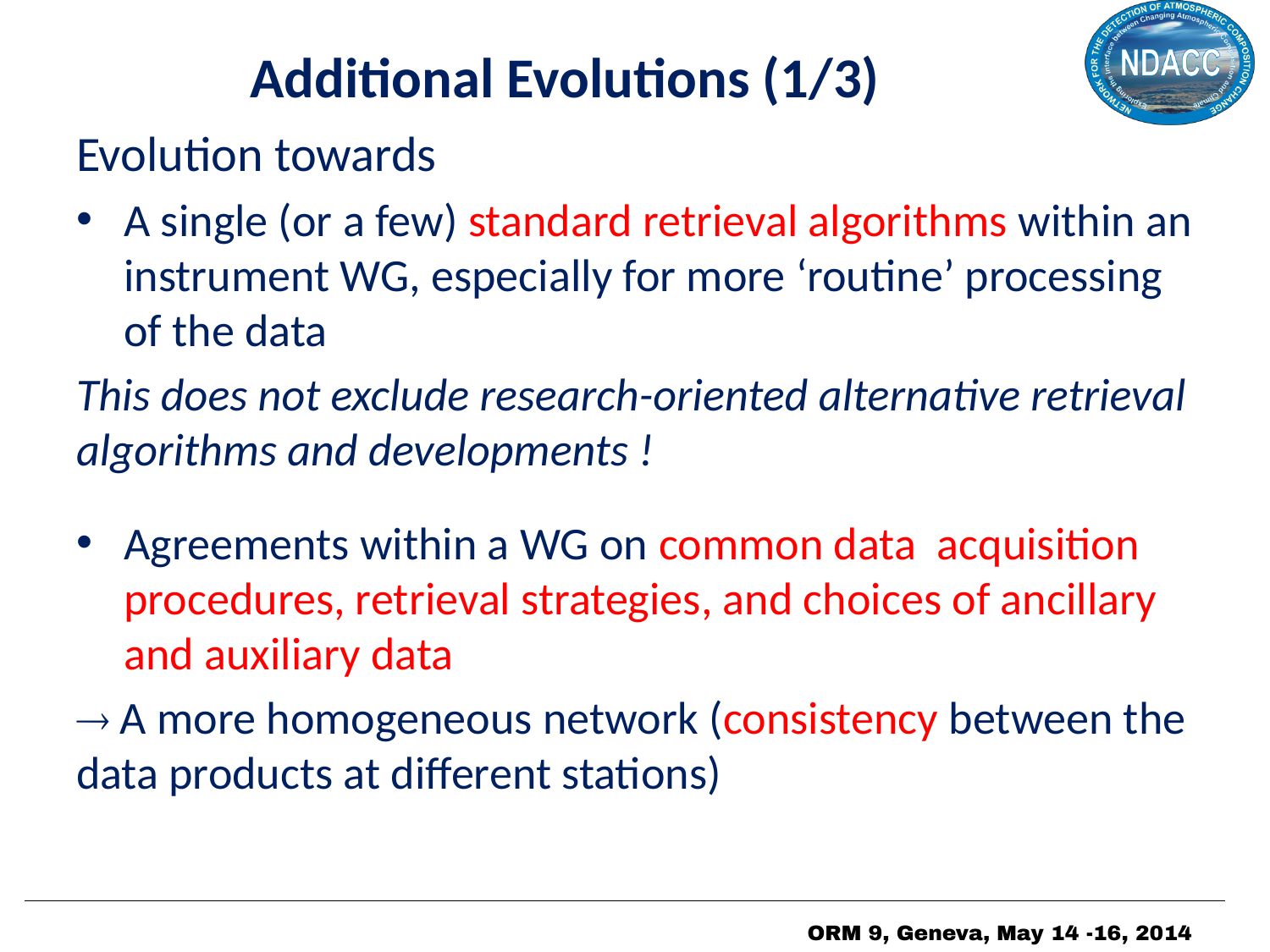

# Additional Evolutions (1/3)
Evolution towards
A single (or a few) standard retrieval algorithms within an instrument WG, especially for more ‘routine’ processing of the data
This does not exclude research-oriented alternative retrieval algorithms and developments !

Agreements within a WG on common data  acquisition procedures, retrieval strategies, and choices of ancillary and auxiliary data
→ A more homogeneous network (consistency between the data products at different stations)